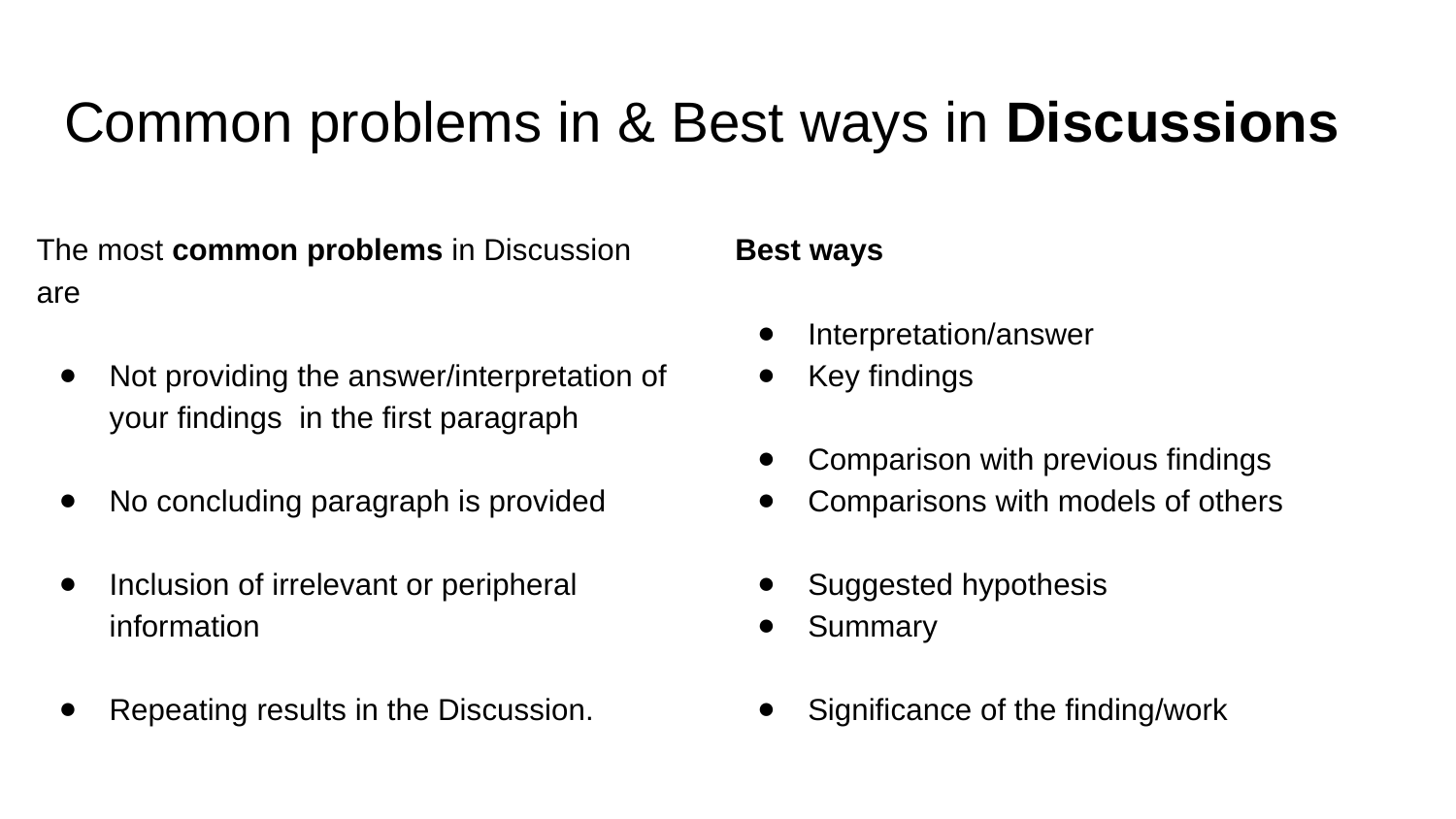

# Common problems in & Best ways in Discussions
The most common problems in Discussion are

Not providing the answer/interpretation of your findings  in the first paragraph

No concluding paragraph is provided

Inclusion of irrelevant or peripheral information

Repeating results in the Discussion.

Best ways

Interpretation/answer
Key findings

Comparison with previous findings
Comparisons with models of others

Suggested hypothesis
Summary

Significance of the finding/work